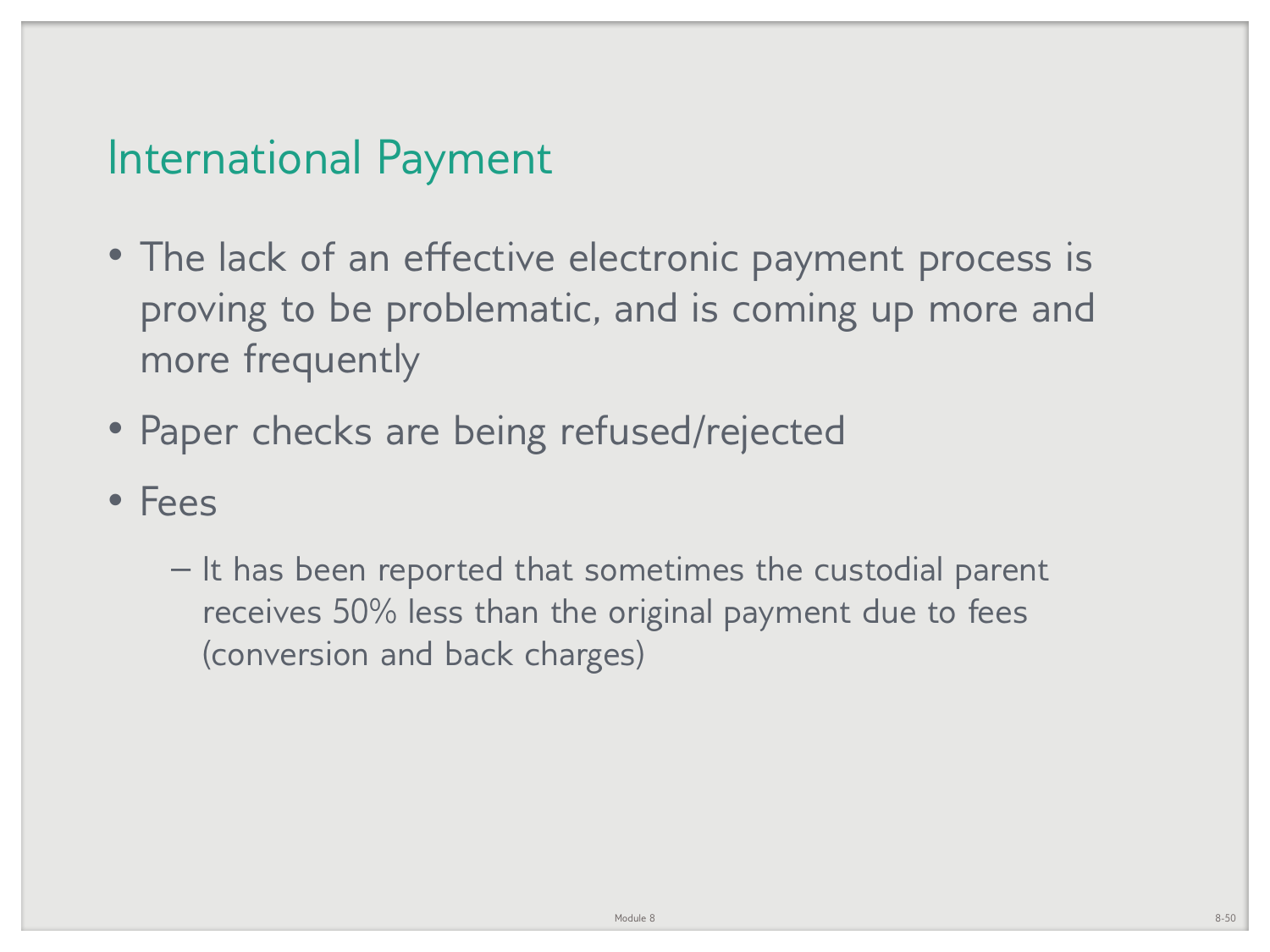

# International Payment
The lack of an effective electronic payment process is proving to be problematic, and is coming up more and more frequently
Paper checks are being refused/rejected
Fees
It has been reported that sometimes the custodial parent receives 50% less than the original payment due to fees (conversion and back charges)

Module 8
8-50